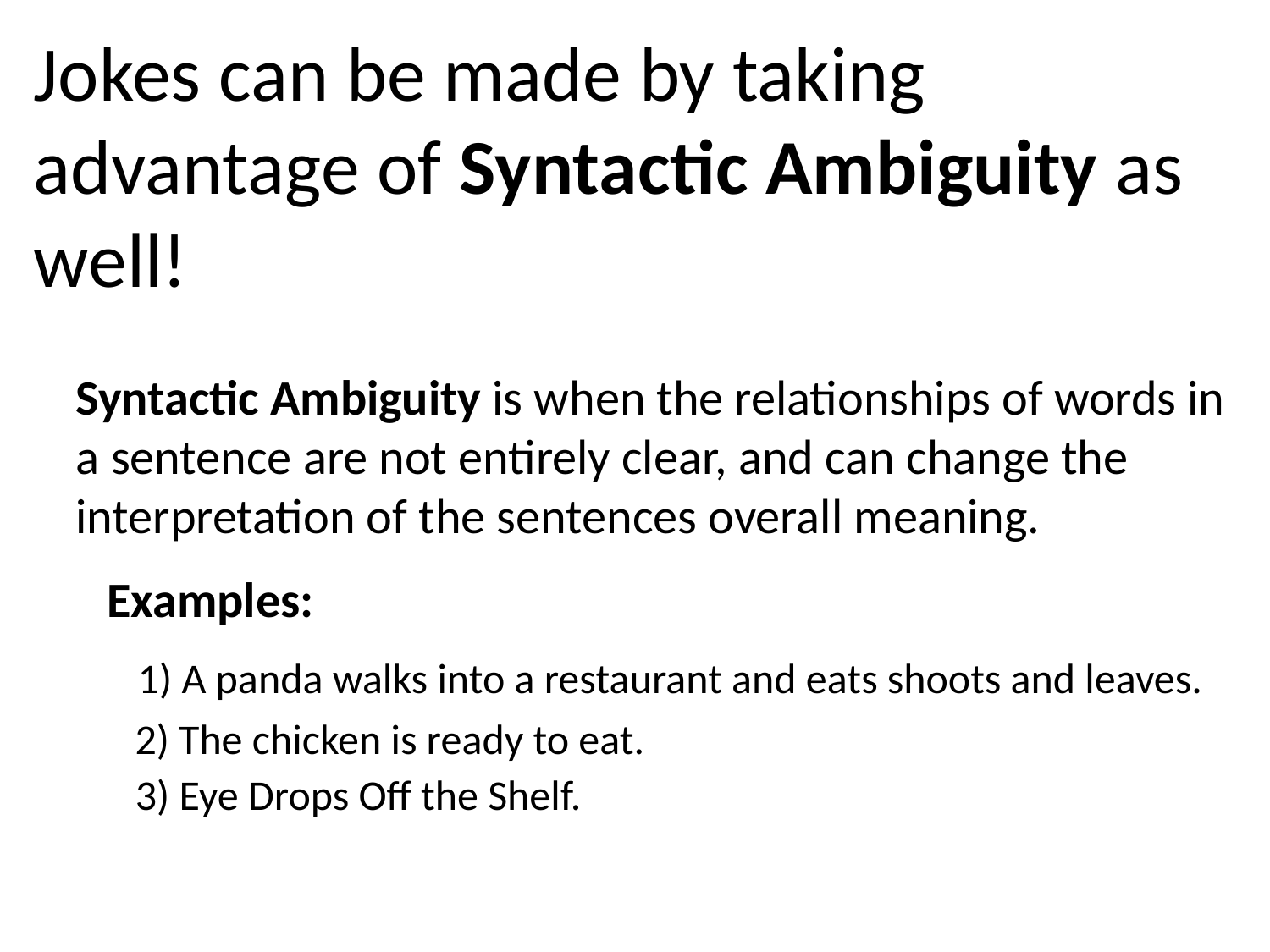

Jokes can be made by taking advantage of Syntactic Ambiguity as well!
Syntactic Ambiguity is when the relationships of words in a sentence are not entirely clear, and can change the interpretation of the sentences overall meaning.
Examples:
1) A panda walks into a restaurant and eats shoots and leaves.
2) The chicken is ready to eat.
3) Eye Drops Off the Shelf.